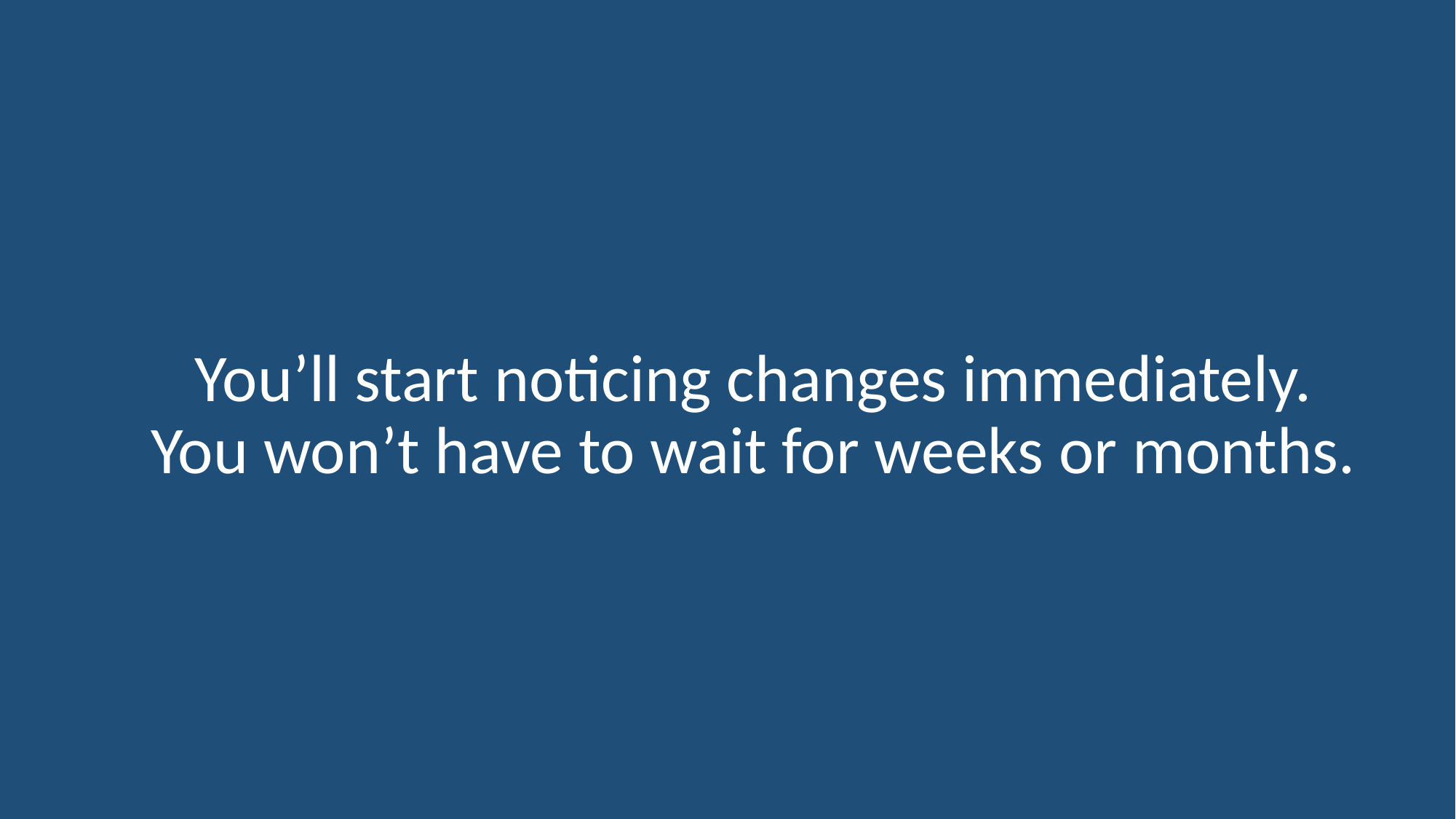

You’ll start noticing changes immediately. You won’t have to wait for weeks or months.